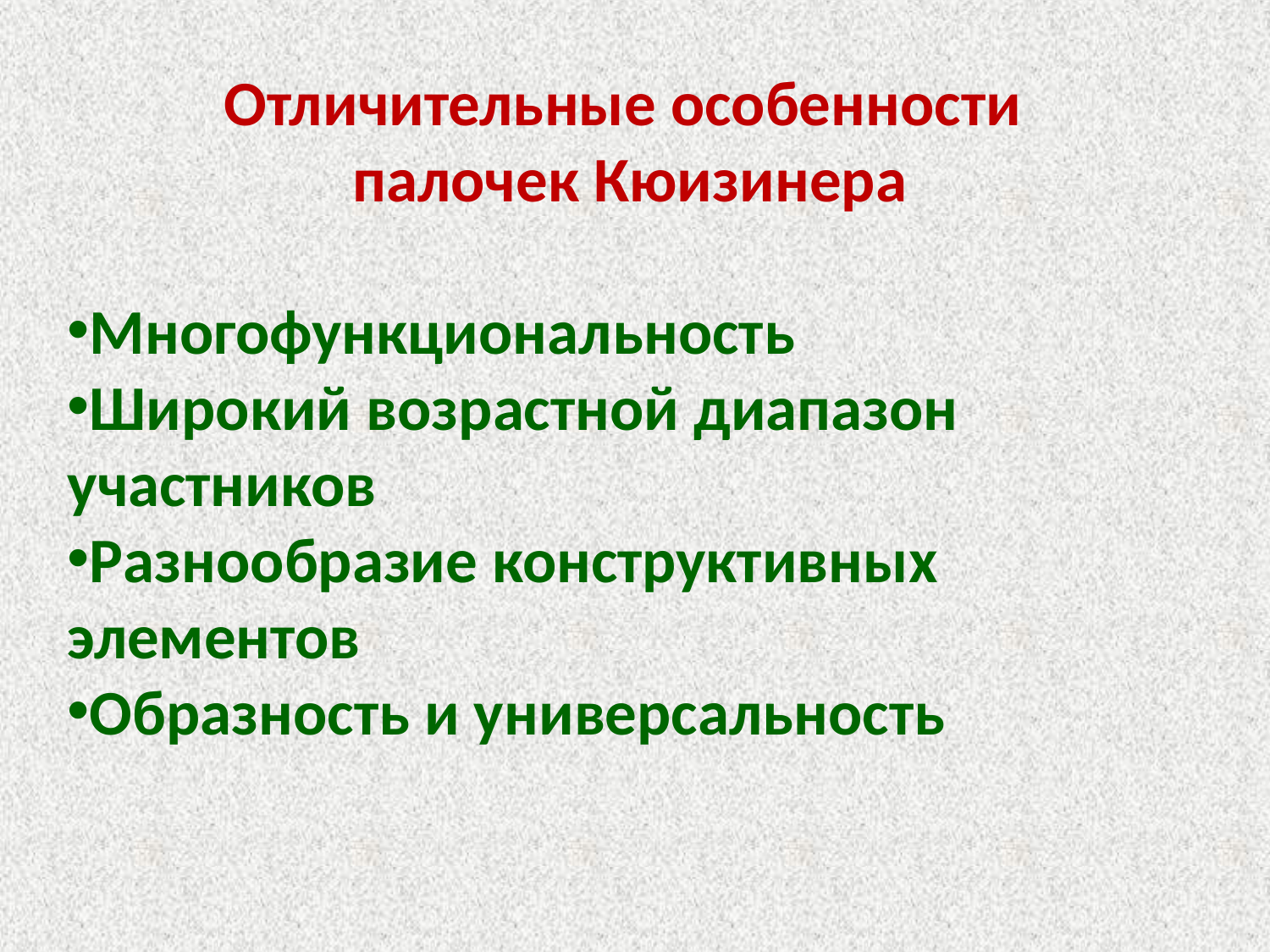

Отличительные особенности
палочек Кюизинера

Многофункциональность
Широкий возрастной диапазон участников
Разнообразие конструктивных элементов
Образность и универсальность